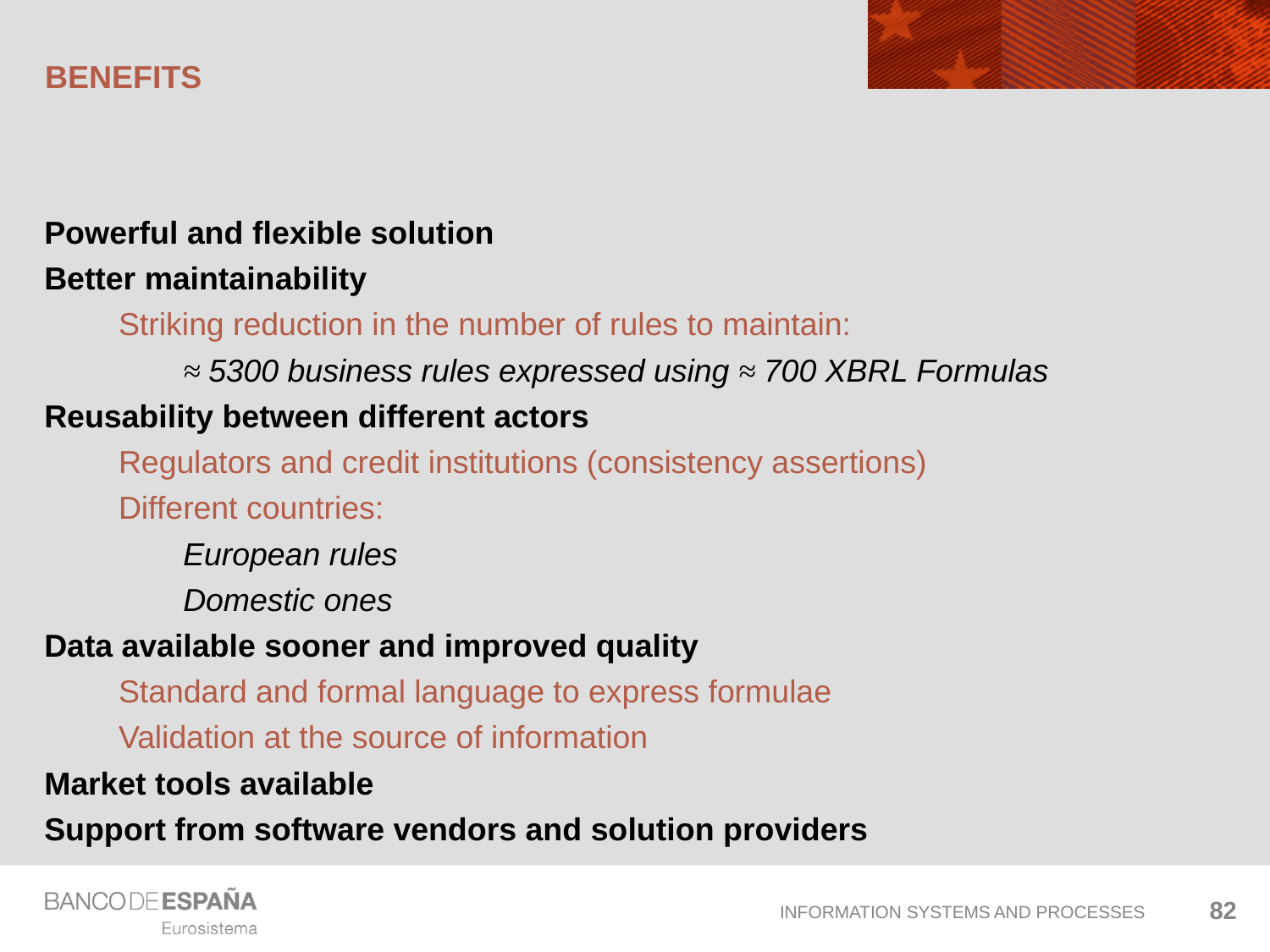

# Benefits
Powerful and flexible solution
Better maintainability
Striking reduction in the number of rules to maintain:
≈ 5300 business rules expressed using ≈ 700 XBRL Formulas
Reusability between different actors
Regulators and credit institutions (consistency assertions)
Different countries:
European rules
Domestic ones
Data available sooner and improved quality
Standard and formal language to express formulae
Validation at the source of information
Market tools available
Support from software vendors and solution providers

82